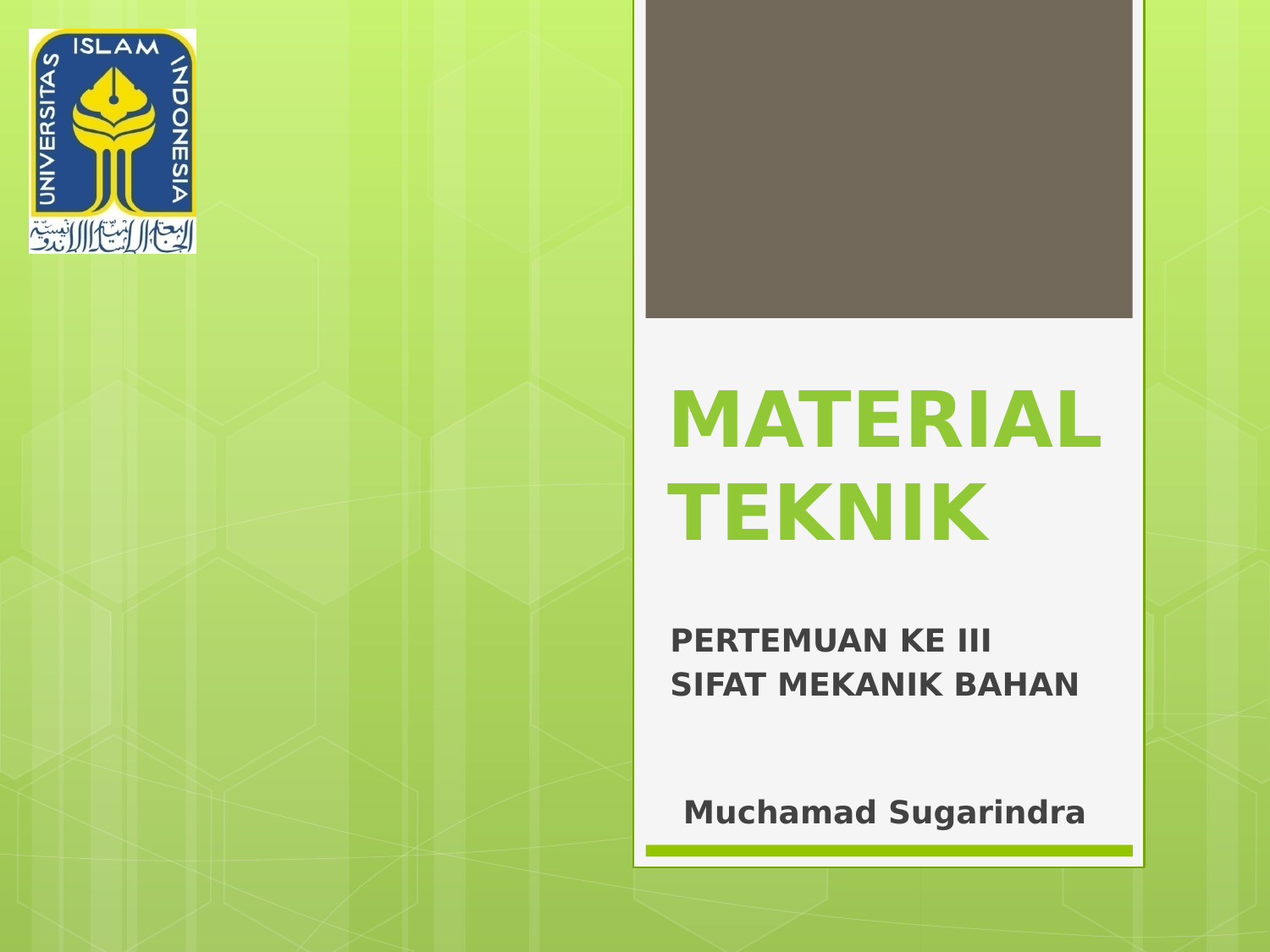

# MATERIAL TEKNIK
PERTEMUAN KE III
SIFAT MEKANIK BAHAN
Muchamad Sugarindra